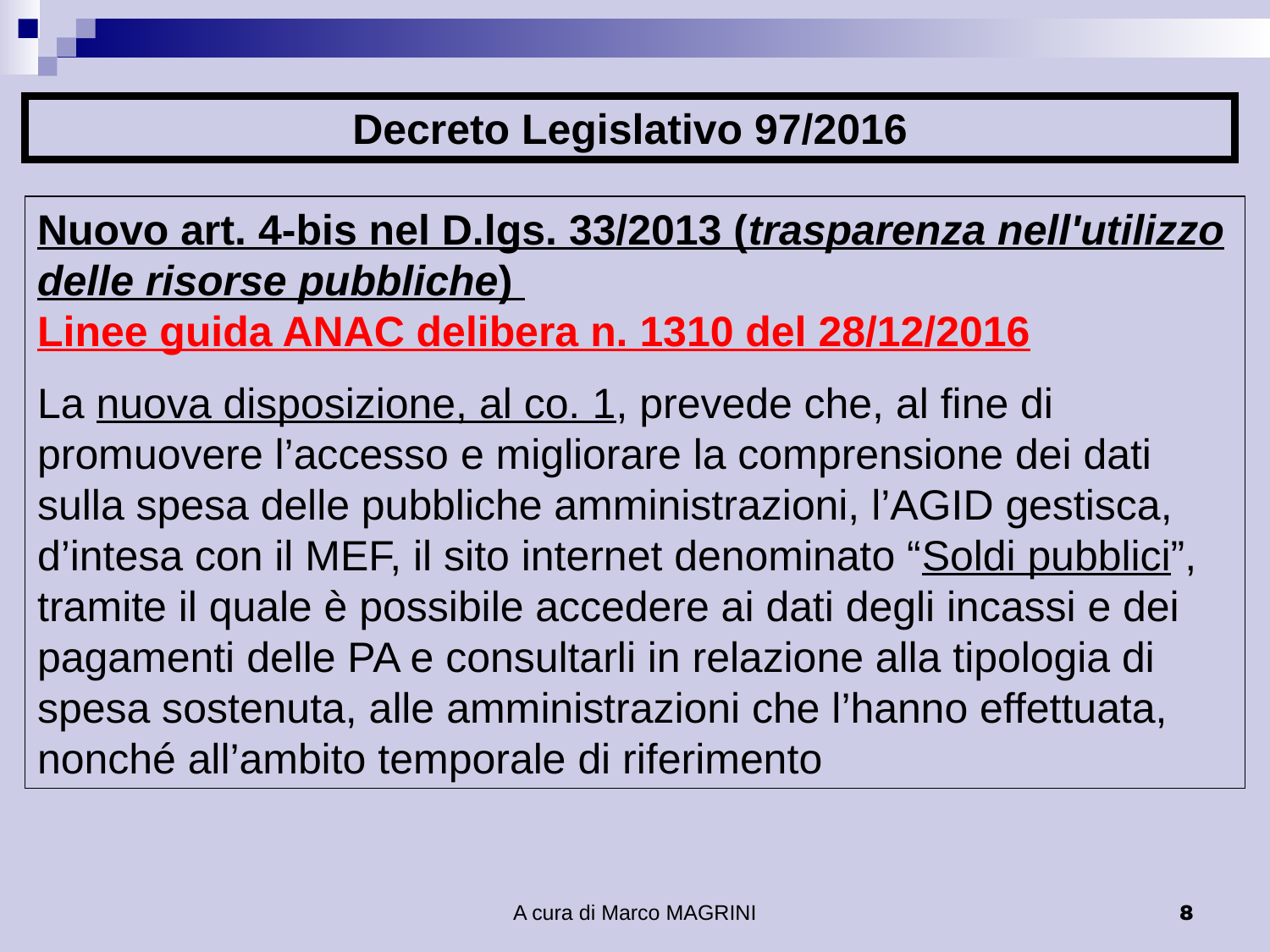

Decreto Legislativo 97/2016
Nuovo art. 4-bis nel D.lgs. 33/2013 (trasparenza nell'utilizzo delle risorse pubbliche)
Linee guida ANAC delibera n. 1310 del 28/12/2016

La nuova disposizione, al co. 1, prevede che, al fine di promuovere l’accesso e migliorare la comprensione dei dati sulla spesa delle pubbliche amministrazioni, l’AGID gestisca, d’intesa con il MEF, il sito internet denominato “Soldi pubblici”, tramite il quale è possibile accedere ai dati degli incassi e dei pagamenti delle PA e consultarli in relazione alla tipologia di spesa sostenuta, alle amministrazioni che l’hanno effettuata, nonché all’ambito temporale di riferimento

A cura di Marco MAGRINI
8